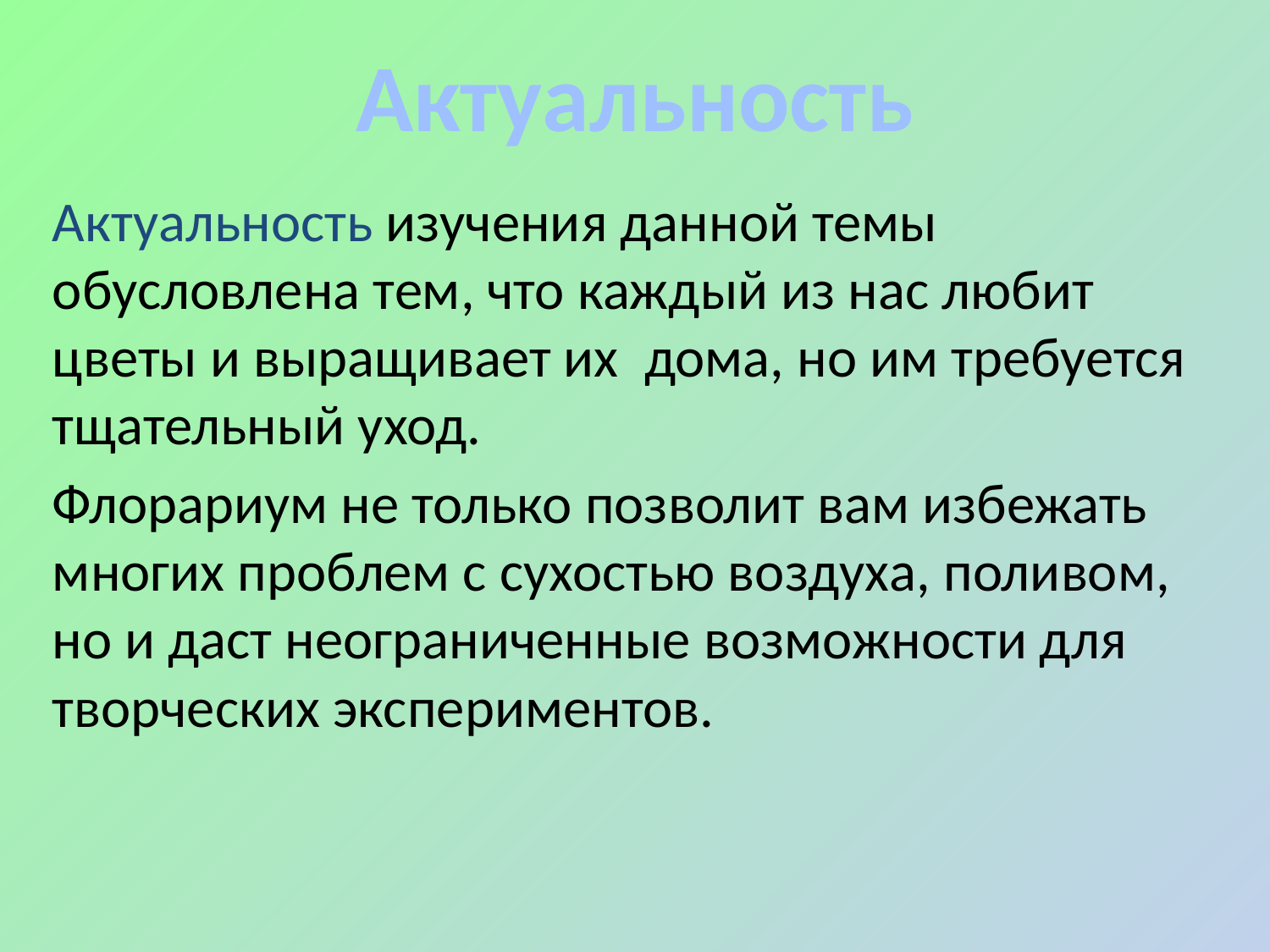

# Актуальность
Актуальность изучения данной темы обусловлена тем, что каждый из нас любит  цветы и выращивает их  дома, но им требуется тщательный уход.
Флорариум не только позволит вам избежать многих проблем с сухостью воздуха, поливом, но и даст неограниченные возможности для творческих экспериментов.